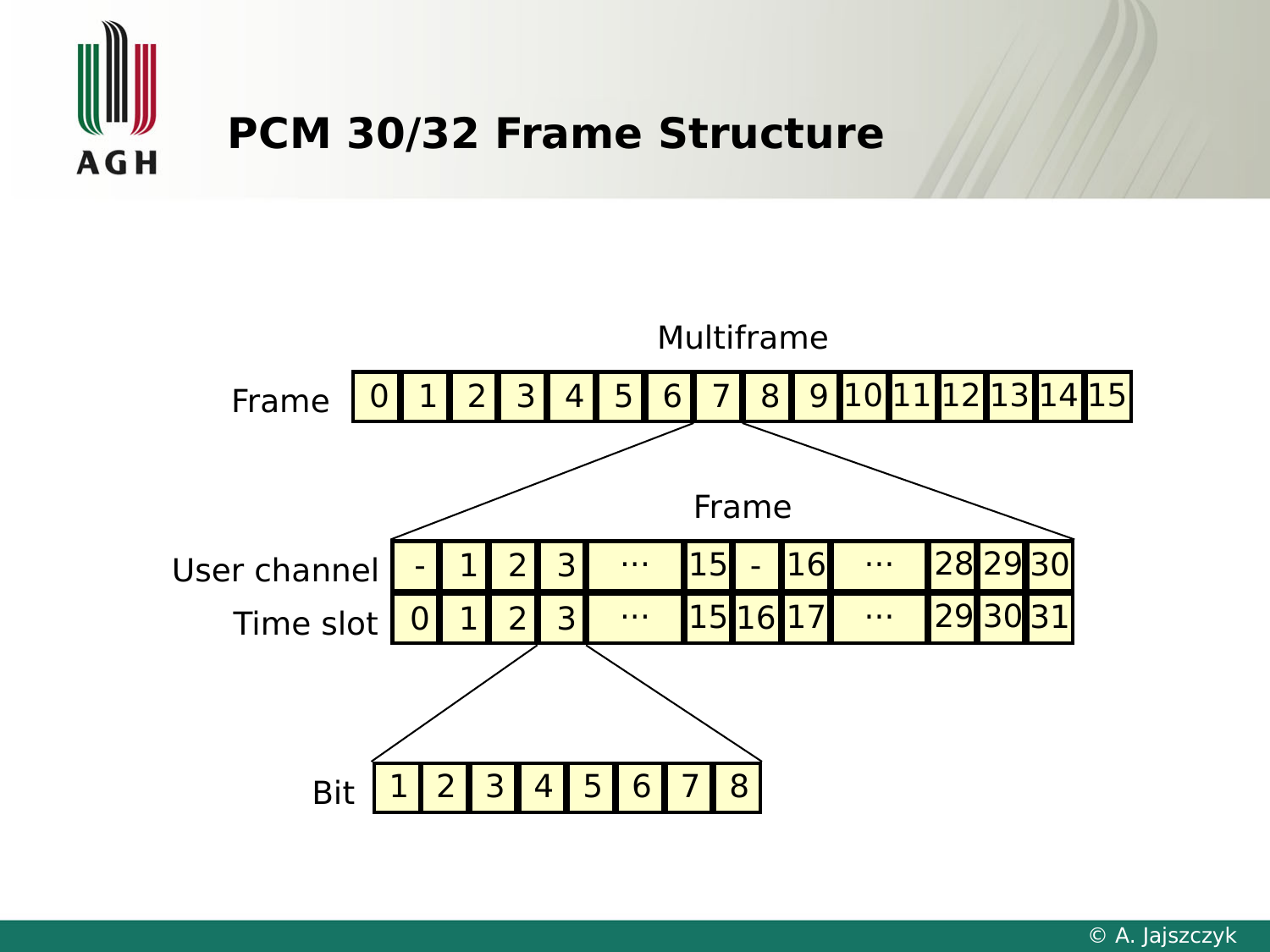

# PCM 30/32 Frame Structure
Multiframe
10
11
12
13
14
15
0
1
2
3
4
5
6
7
8
9

Frame

Frame
...
...
28
29
15
16
30
-
1
2
3
-

User channel
...
...
29
30
15
17
31
16
0
1
2
3

Time slot

1
2
3
4
5
6
7
8

Bit